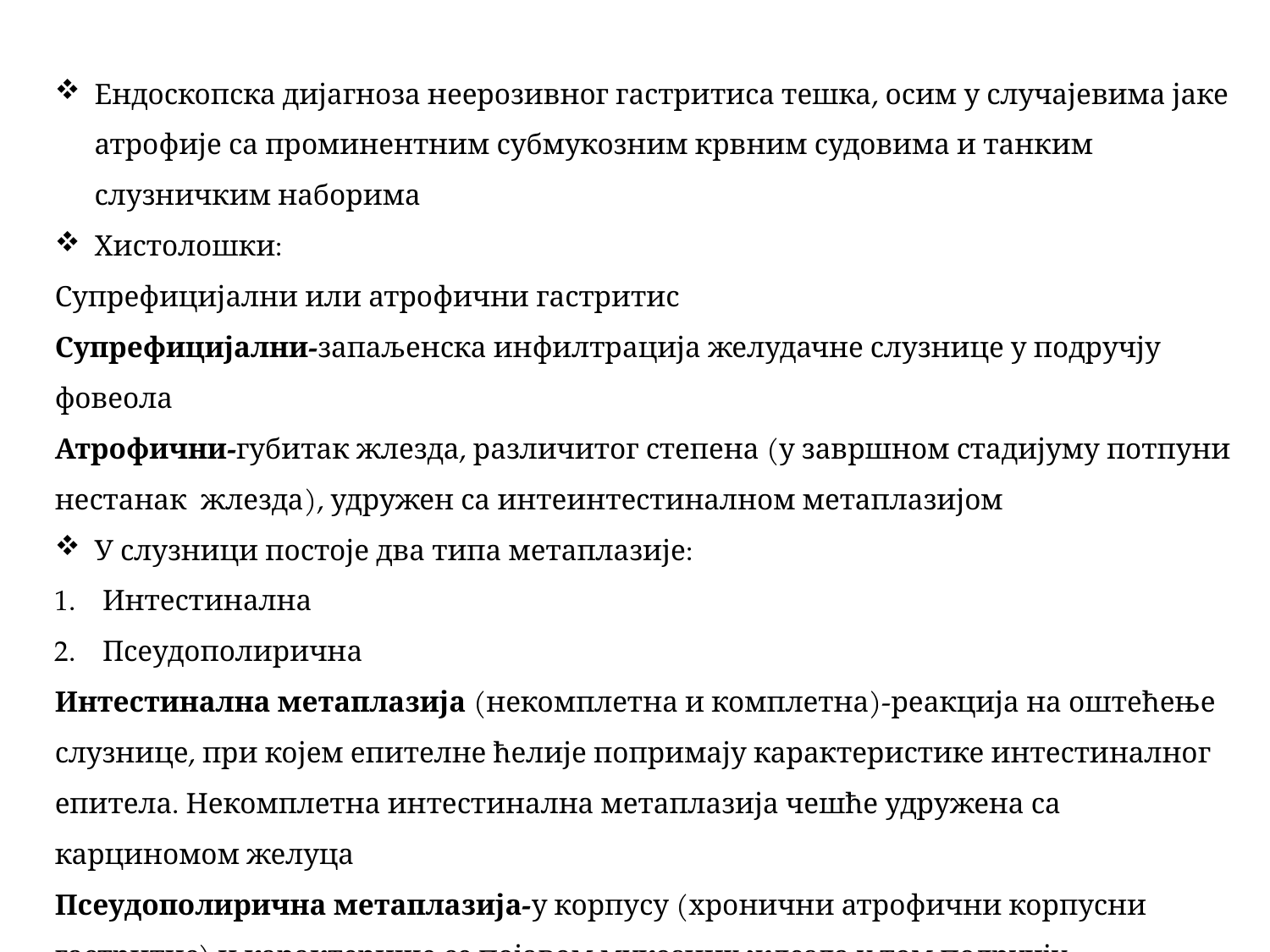

Ендоскопска дијагноза неерозивног гастритиса тешка, осим у случајевима јаке атрофије са проминентним субмукозним крвним судовима и танким слузничким наборима
Хистолошки:
Супрефицијални или атрофични гастритис
Супрефицијални-запаљенска инфилтрација желудачне слузнице у подручју фовеола
Атрофични-губитак жлезда, различитог степена (у завршном стадијуму потпуни нестанак  жлезда), удружен са интеинтестиналном метаплазијом
У слузници постоје два типа метаплазије:
Интестинална
Псеудополирична
Интестинална метаплазија (некомплетна и комплетна)-реакција на оштећење слузнице, при којем епителне ћелије попримају карактеристике интестиналног епитела. Некомплетна интестинална метаплазија чешће удружена са карциномом желуца
Псеудополирична метаплазија-у корпусу (хронични атрофични корпусни гастритис) и карактерише се појавом мукозних жлезда у том подручју (метаплазија мукозних жлезда)